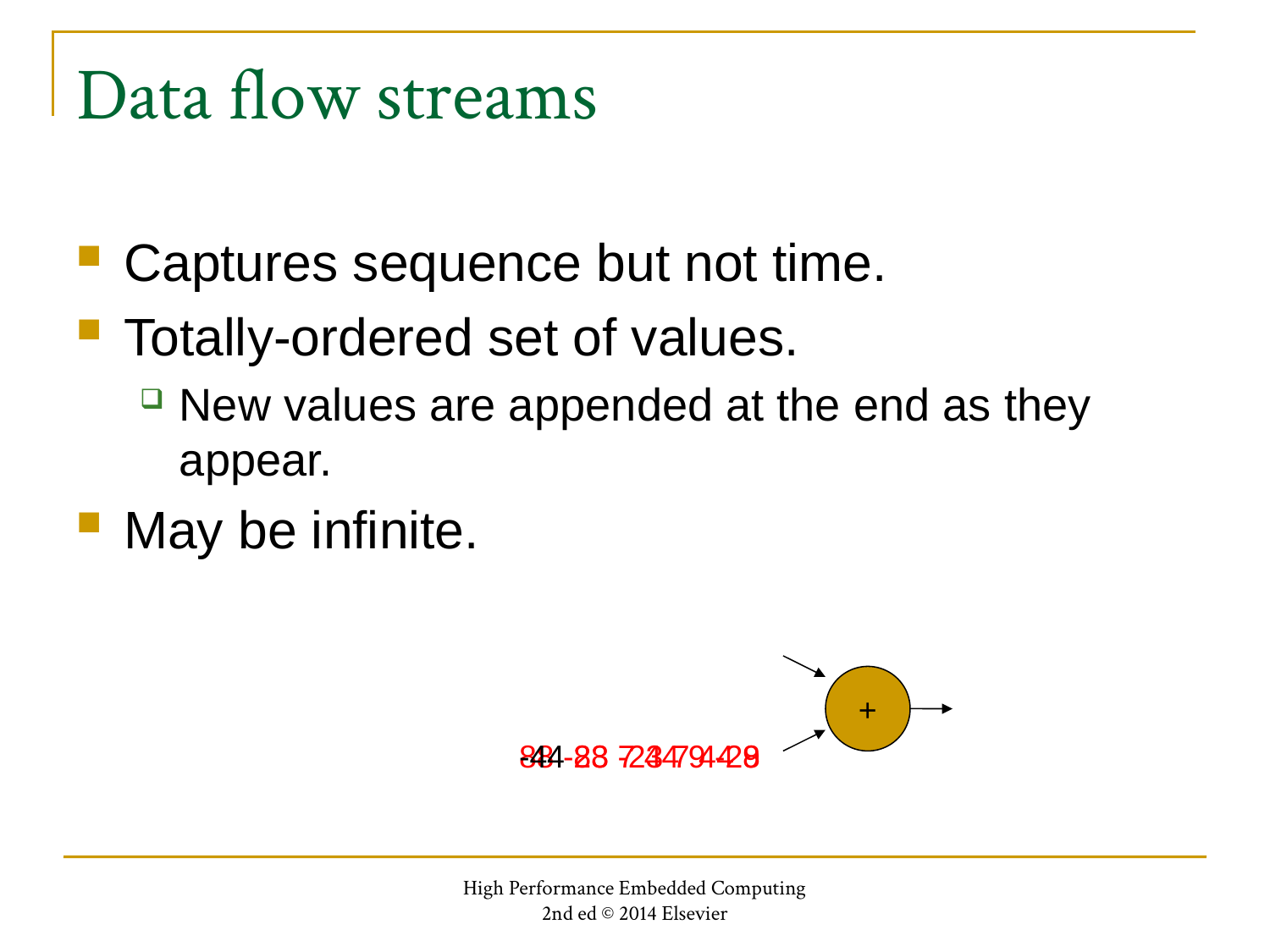

# Data flow streams
Captures sequence but not time.
Totally-ordered set of values.
New values are appended at the end as they appear.
May be infinite.

+

 88 -23 7 44 9 -28
 -44 88 -23 7 44 9

High Performance Embedded Computing 2nd ed © 2014 Elsevier